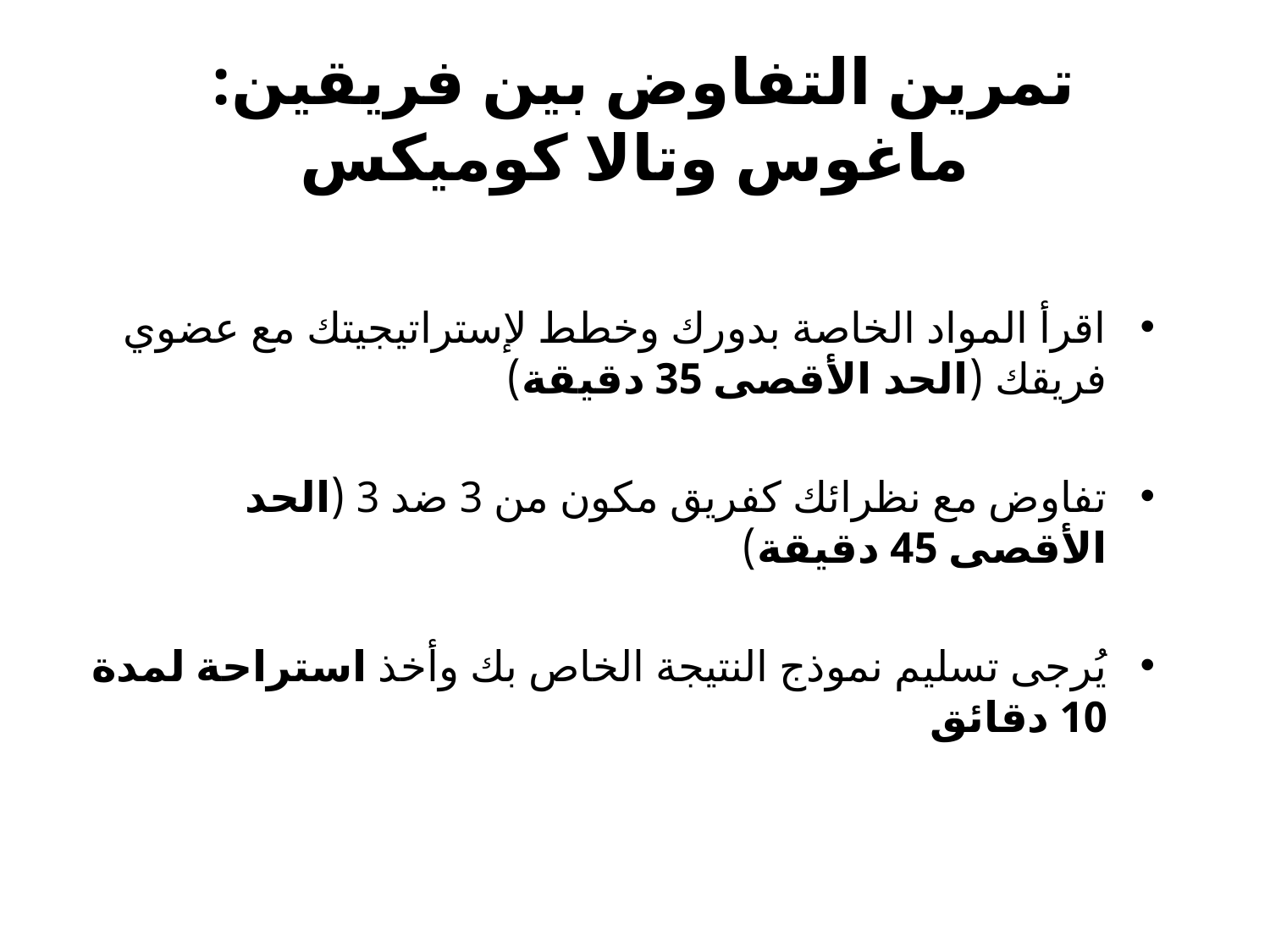

# تمرين التفاوض بين فريقين: ماغوس وتالا كوميكس
اقرأ المواد الخاصة بدورك وخطط لإستراتيجيتك مع عضوي فريقك (الحد الأقصى 35 دقيقة)

تفاوض مع نظرائك كفريق مكون من 3 ضد 3 (الحد الأقصى 45 دقيقة)

يُرجى تسليم نموذج النتيجة الخاص بك وأخذ استراحة لمدة 10 دقائق